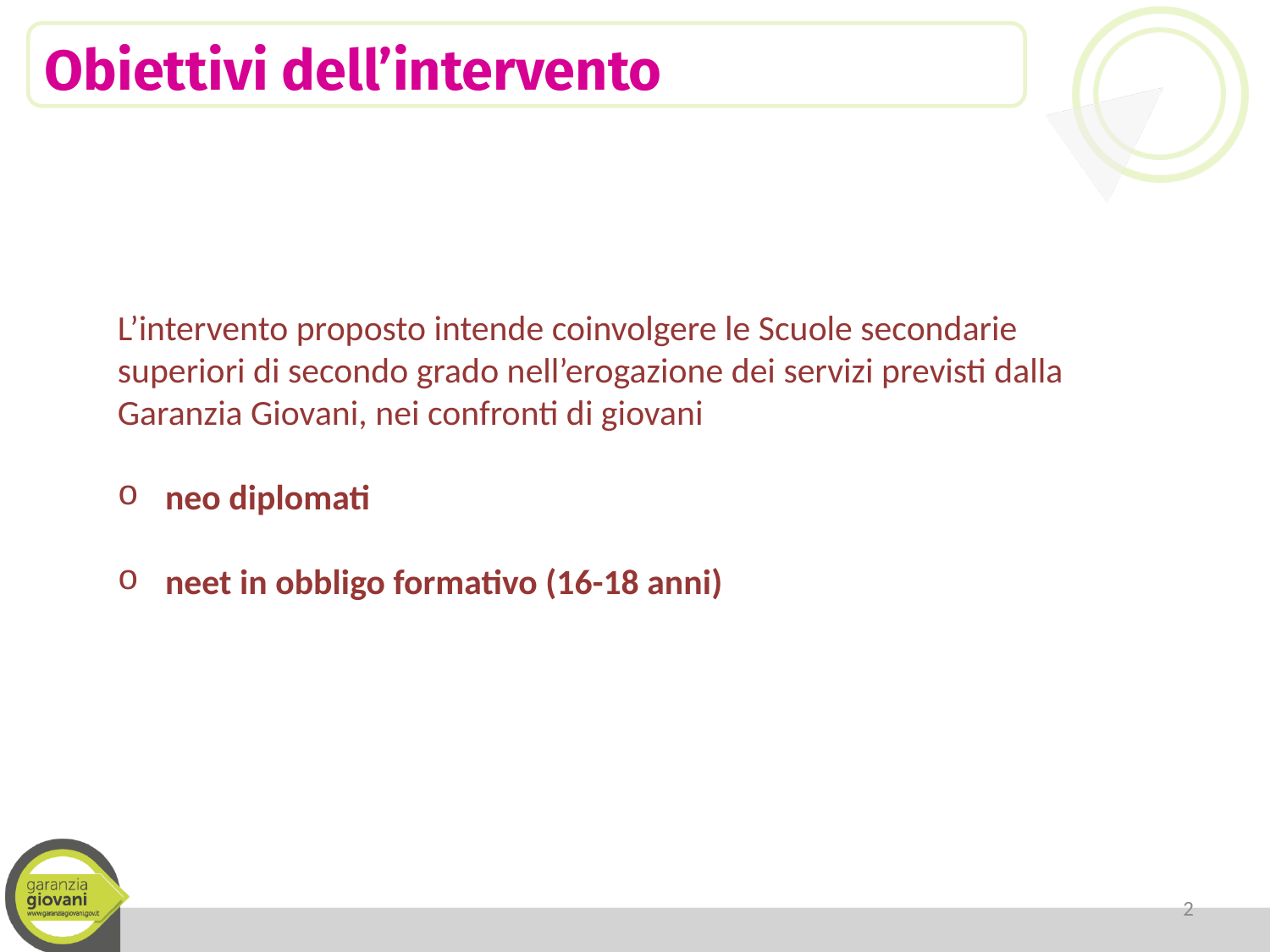

Obiettivi dell’intervento

L’intervento proposto intende coinvolgere le Scuole secondarie superiori di secondo grado nell’erogazione dei servizi previsti dalla Garanzia Giovani, nei confronti di giovani

neo diplomati

neet in obbligo formativo (16-18 anni)
2